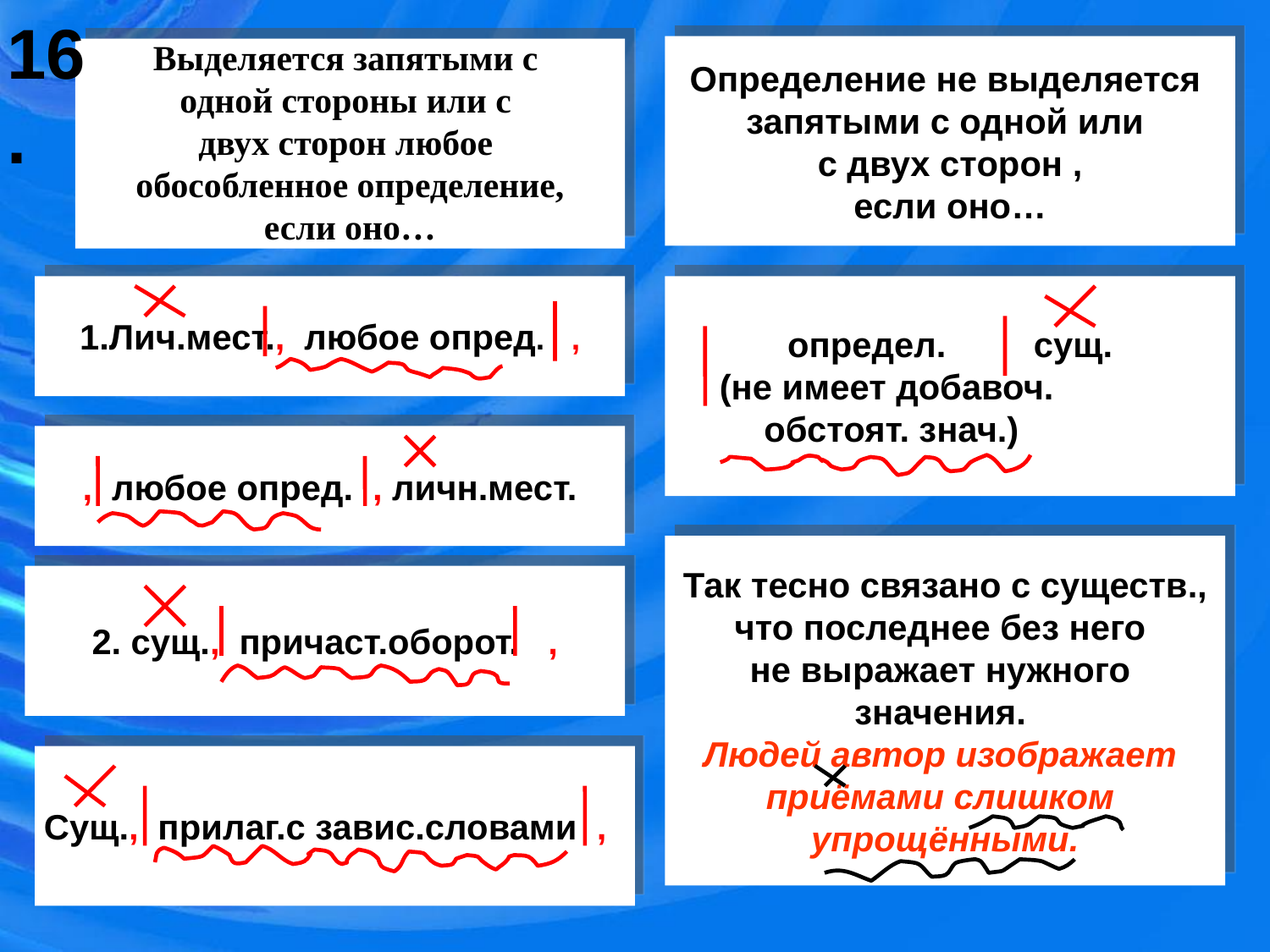

16.
Определение не выделяется
запятыми с одной или
с двух сторон ,
если оно…

Выделяется запятыми с
одной стороны или с
двух сторон любое
обособленное определение,
если оно…

1.Лич.мест.,  любое опред.   ,
определ.         сущ.
(не имеет добавоч.
обстоят. знач.)

,  любое опред.  , личн.мест.

Так тесно связано с существ.,
что последнее без него
не выражает нужного
значения.
Людей автор изображает
приёмами слишком
упрощёнными.

2. сущ.,  причаст.оборот.   ,

Сущ.,  прилаг.с завис.словами  ,